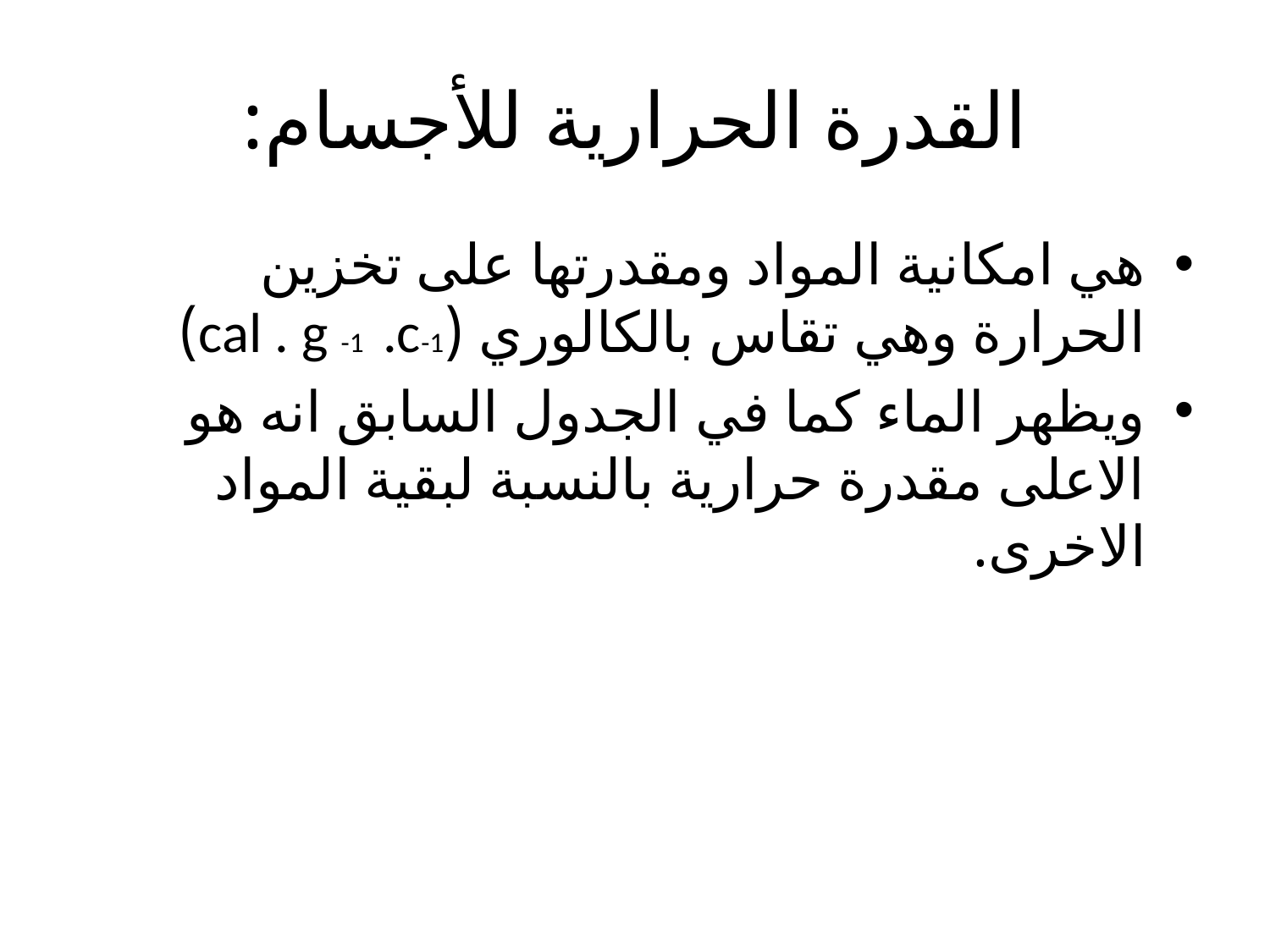

# القدرة الحرارية للأجسام:
هي امكانية المواد ومقدرتها على تخزين الحرارة وهي تقاس بالكالوري (cal . g -1   .c-1)
ويظهر الماء كما في الجدول السابق انه هو الاعلى مقدرة حرارية بالنسبة لبقية المواد الاخرى.